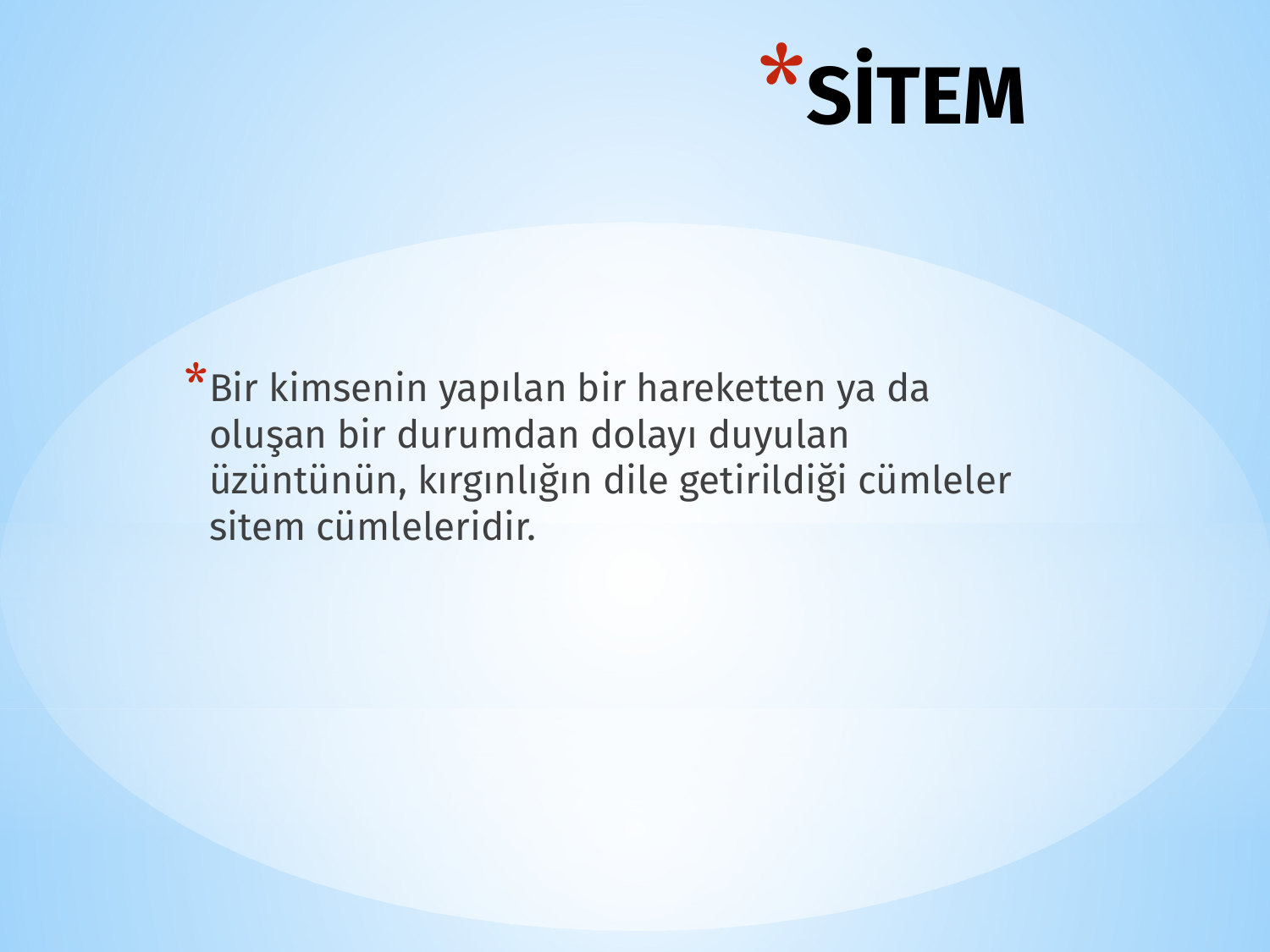

# SİTEM
Bir kimsenin yapılan bir hareketten ya da oluşan bir durumdan dolayı duyulan üzüntünün, kırgınlığın dile getirildiği cümleler sitem cümleleridir.